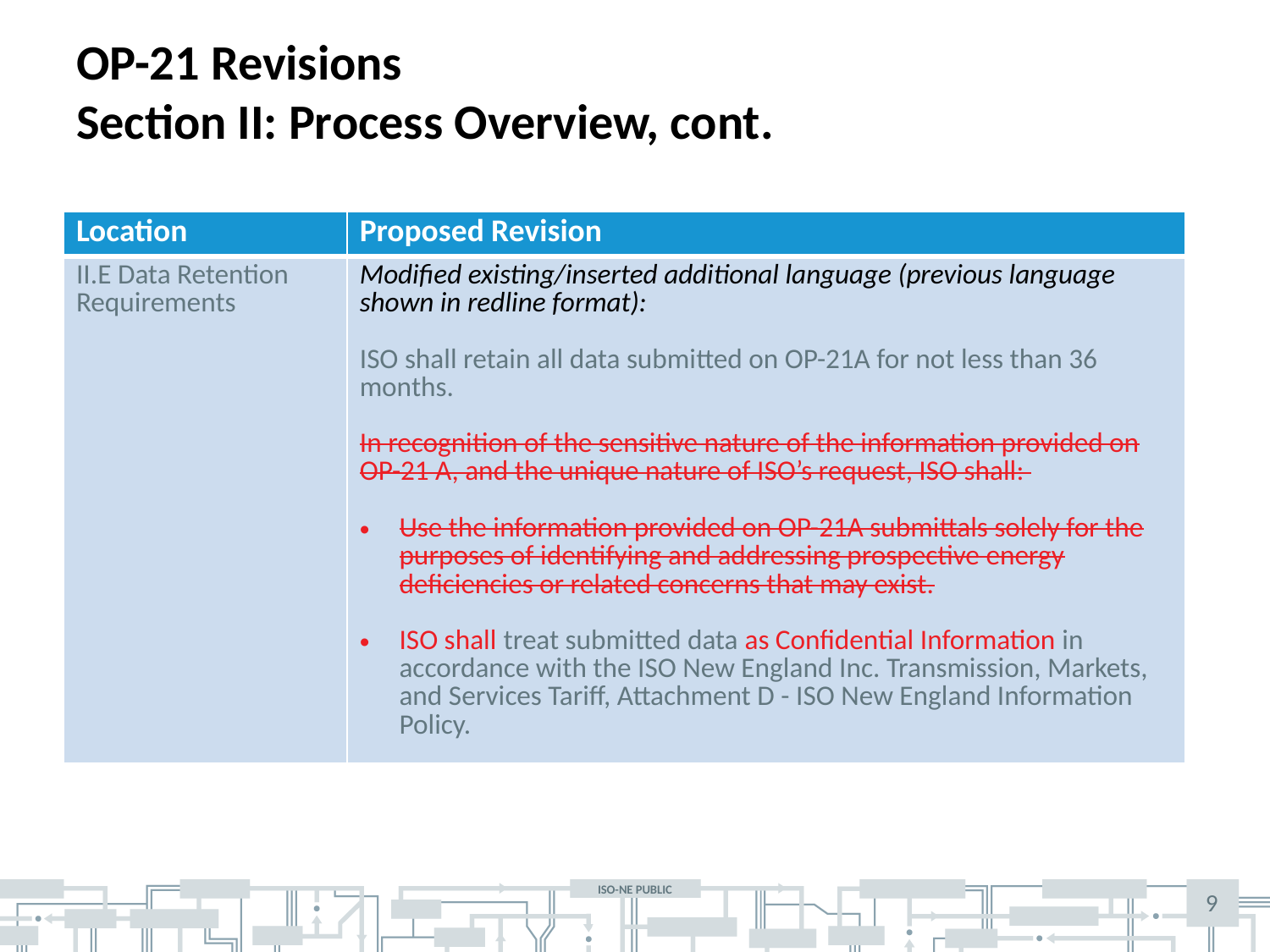

# OP-21 Revisions Section II: Process Overview, cont.
| Location | Proposed Revision |
| --- | --- |
| II.E Data Retention Requirements | Modified existing/inserted additional language (previous language shown in redline format): ISO shall retain all data submitted on OP-21A for not less than 36 months. In recognition of the sensitive nature of the information provided on OP-21 A, and the unique nature of ISO’s request, ISO shall: Use the information provided on OP-21A submittals solely for the purposes of identifying and addressing prospective energy deficiencies or related concerns that may exist. ISO shall treat submitted data as Confidential Information in accordance with the ISO New England Inc. Transmission, Markets, and Services Tariff, Attachment D - ISO New England Information Policy. |
9